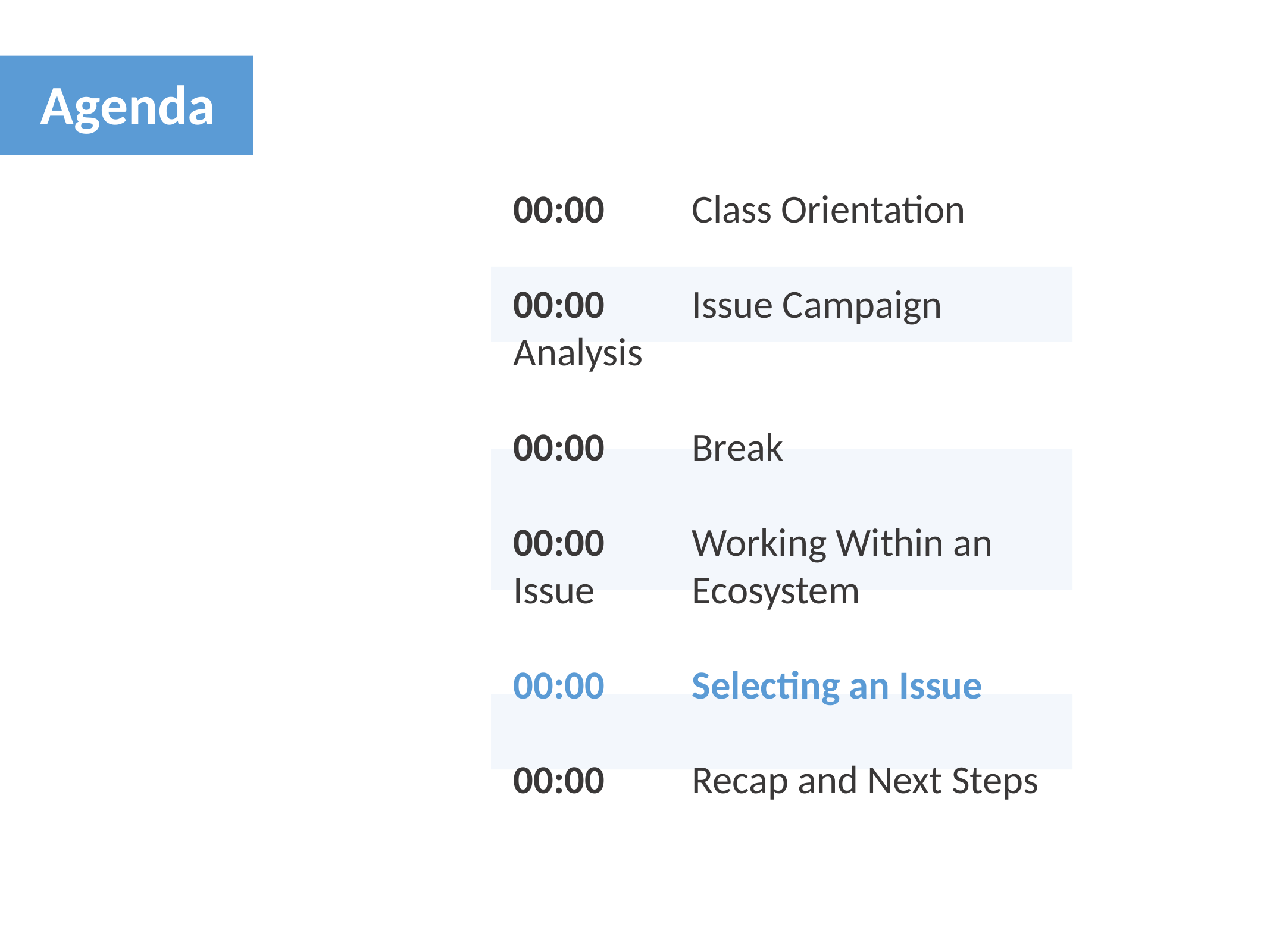

Agenda
00:00	Class Orientation

00:00	Issue Campaign Analysis

00:00	Break

00:00	Working Within an Issue 	Ecosystem

00:00	Selecting an Issue

00:00	Recap and Next Steps